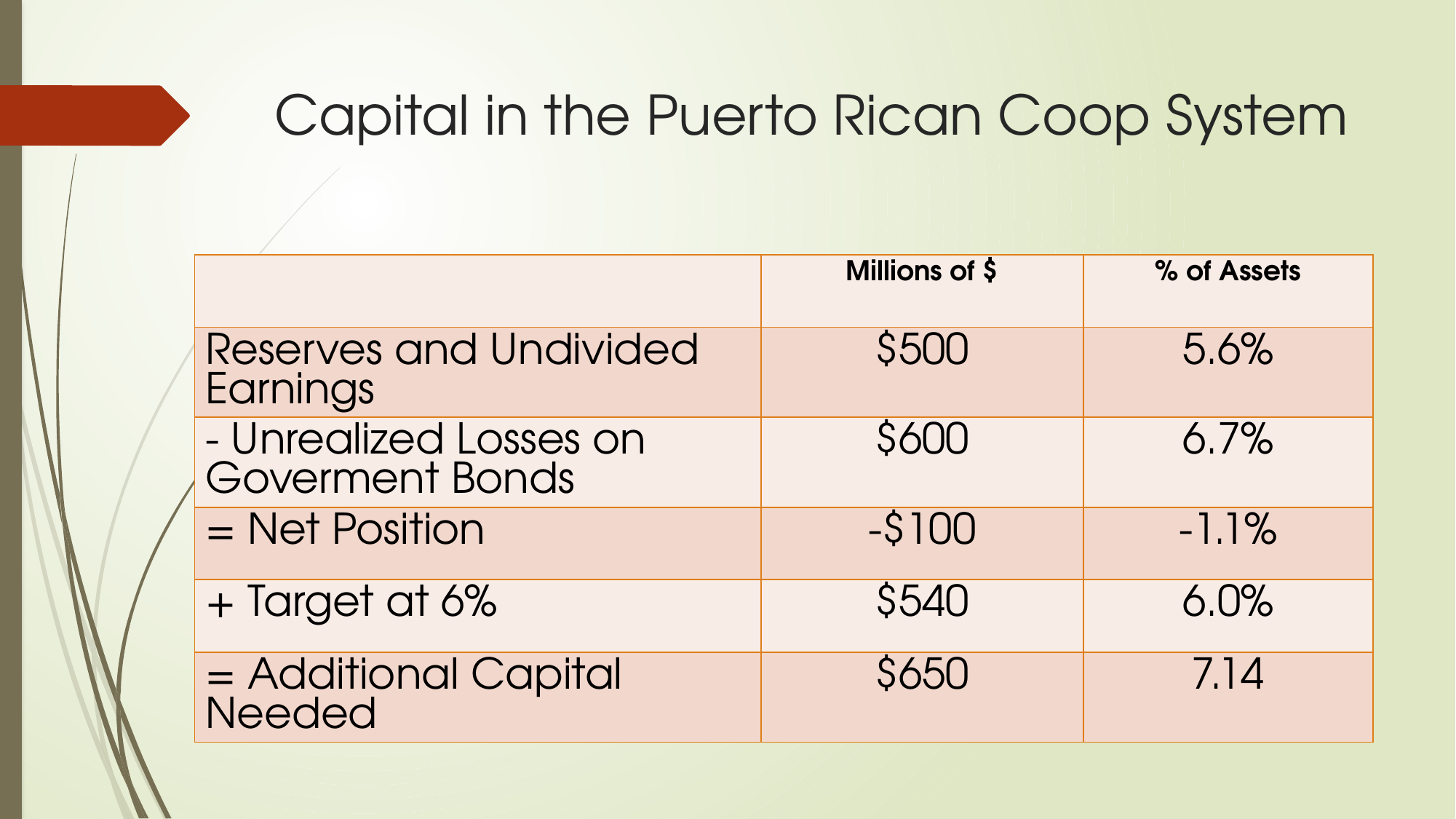

# Capital in the Puerto Rican Coop System
|  | Millions of $ | % of Assets |
| --- | --- | --- |
| Reserves and Undivided Earnings | $500 | 5.6% |
| - Unrealized Losses on Goverment Bonds | $600 | 6.7% |
| = Net Position | -$100 | -1.1% |
| + Target at 6% | $540 | 6.0% |
| = Additional Capital Needed | $650 | 7.14 |